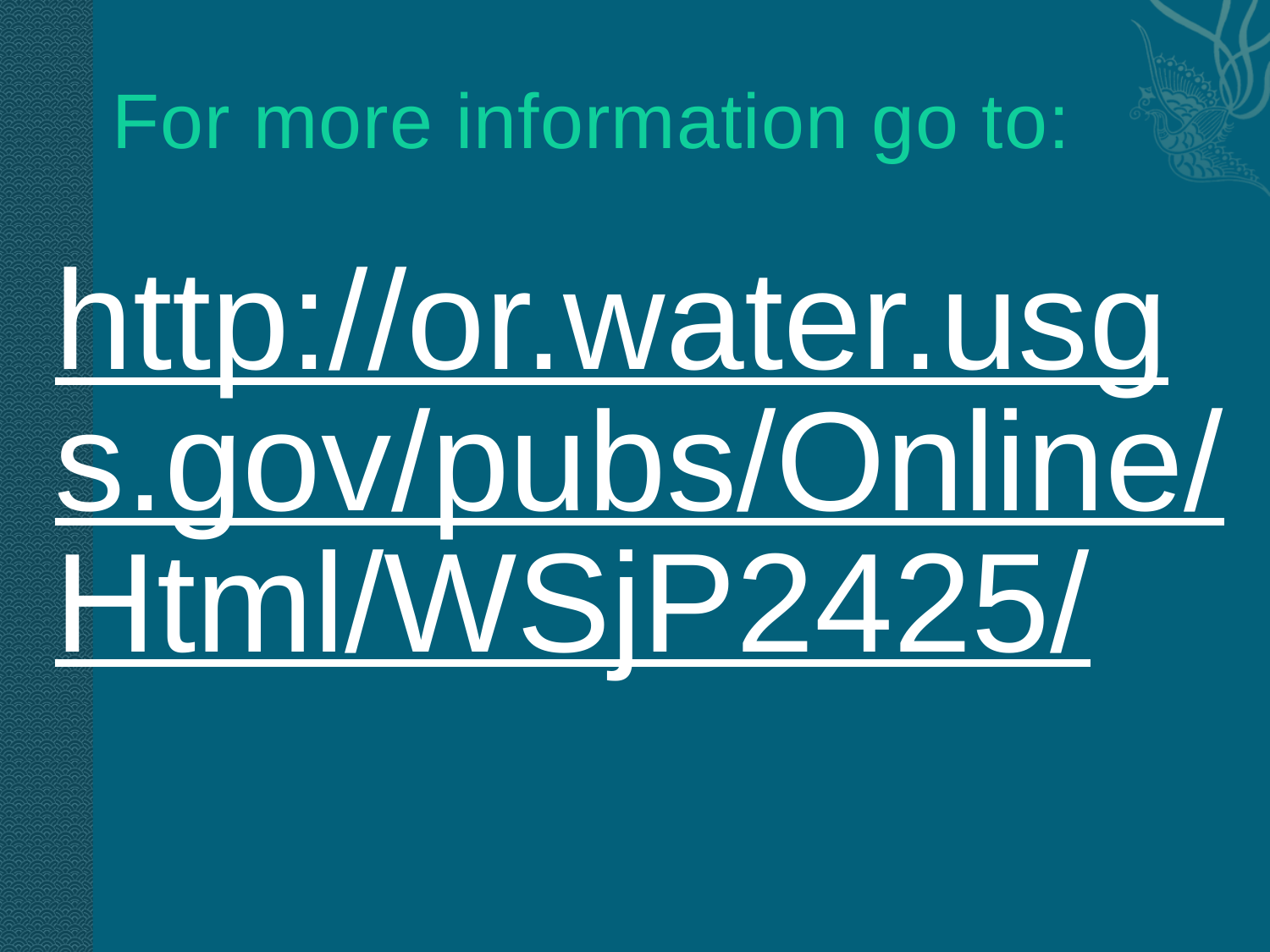

# For more information go to:
http://or.water.usgs.gov/pubs/Online/Html/WSjP2425/